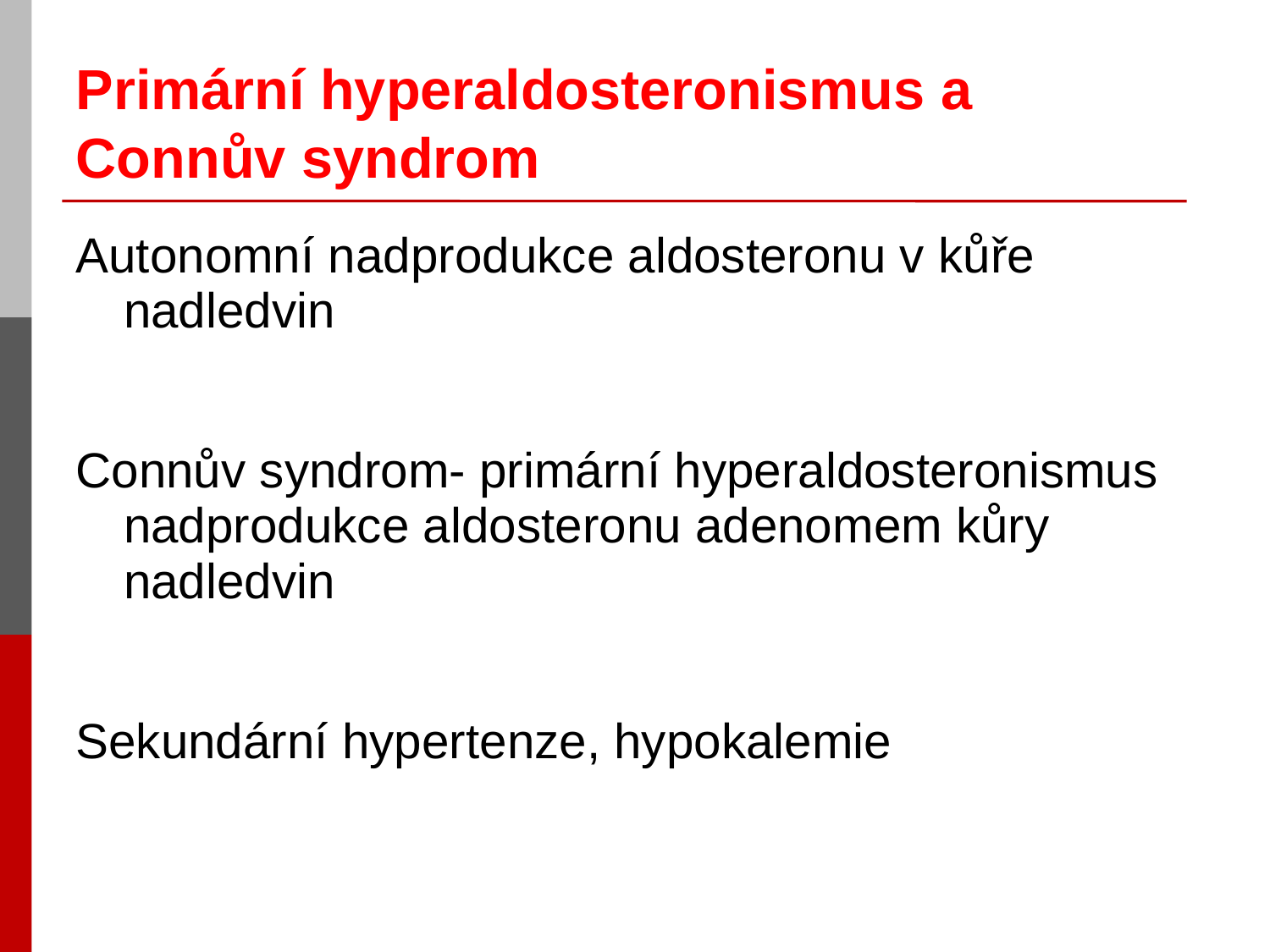

# Primární hyperaldosteronismus a Connův syndrom
Autonomní nadprodukce aldosteronu v kůře nadledvin

Connův syndrom- primární hyperaldosteronismus nadprodukce aldosteronu adenomem kůry nadledvin

Sekundární hypertenze, hypokalemie